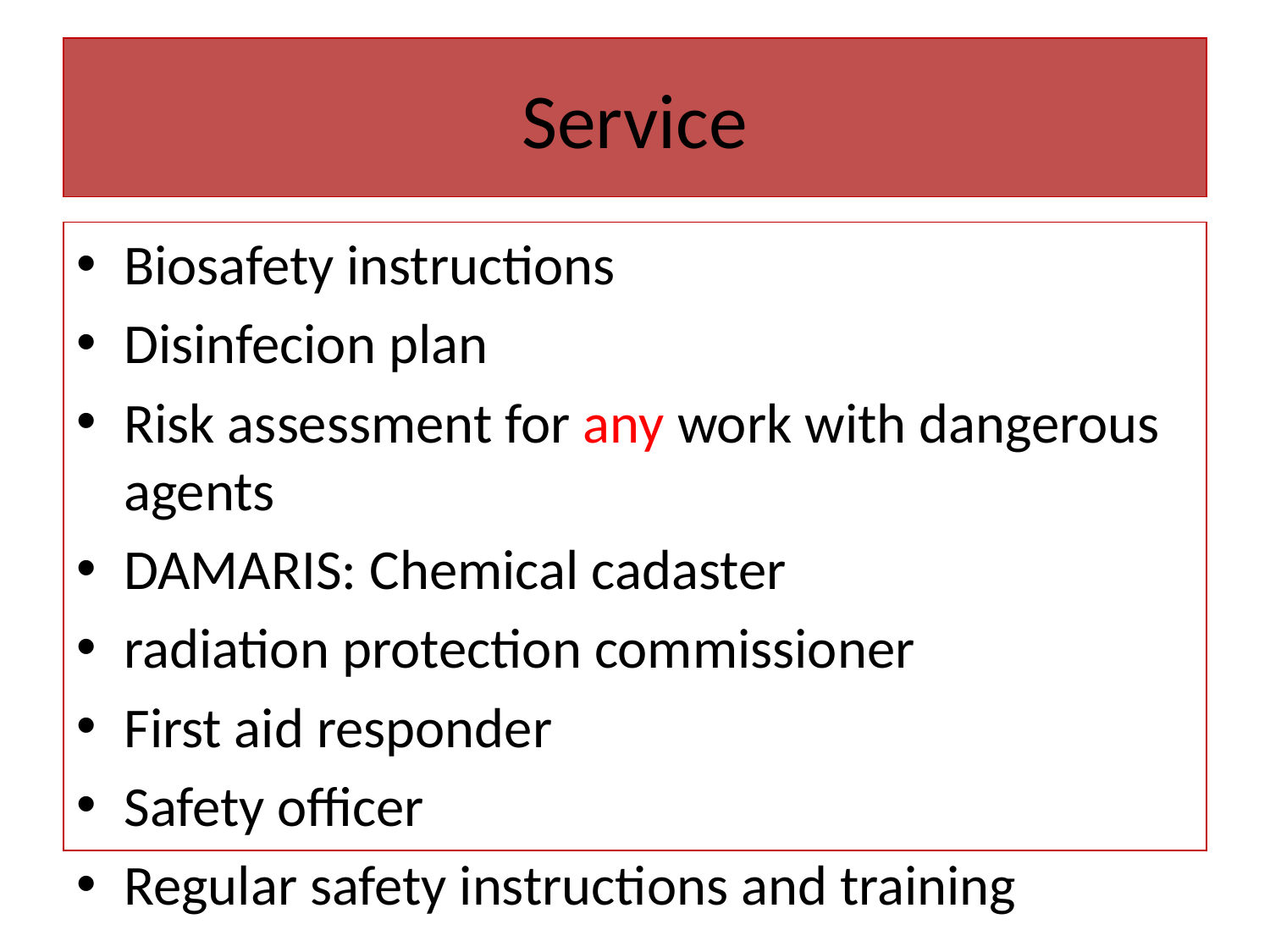

# Service
Biosafety instructions
Disinfecion plan
Risk assessment for any work with dangerous agents
DAMARIS: Chemical cadaster
radiation protection commissioner
First aid responder
Safety officer
Regular safety instructions and training